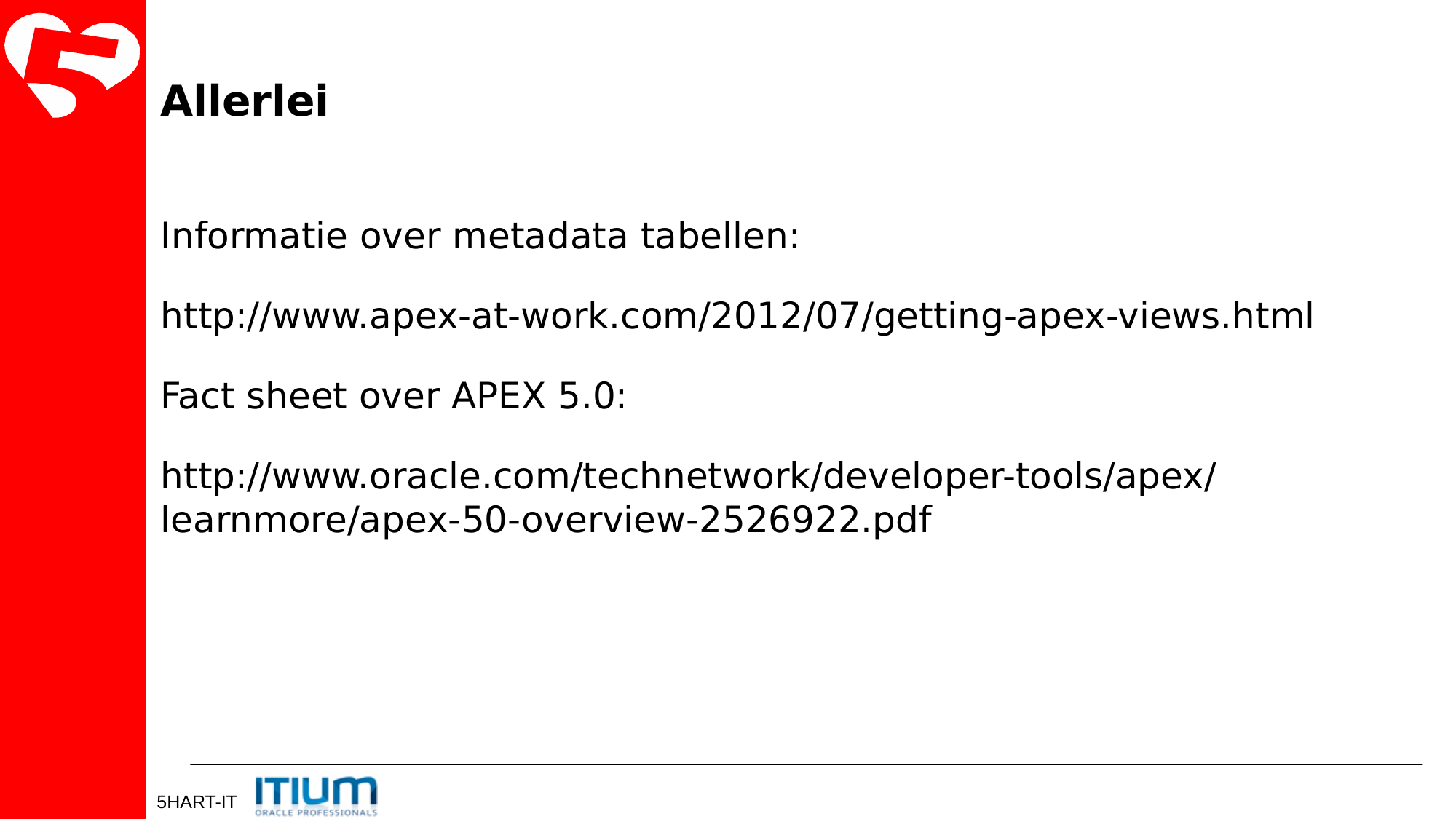

Allerlei
Informatie over metadata tabellen:
​http://www.apex-at-work.com/2012/07/getting-apex-views.html
Fact sheet over APEX 5.0:
​http://www.oracle.com/technetwork/developer-tools/apex/learnmore/apex-50-overview-2526922.pdf